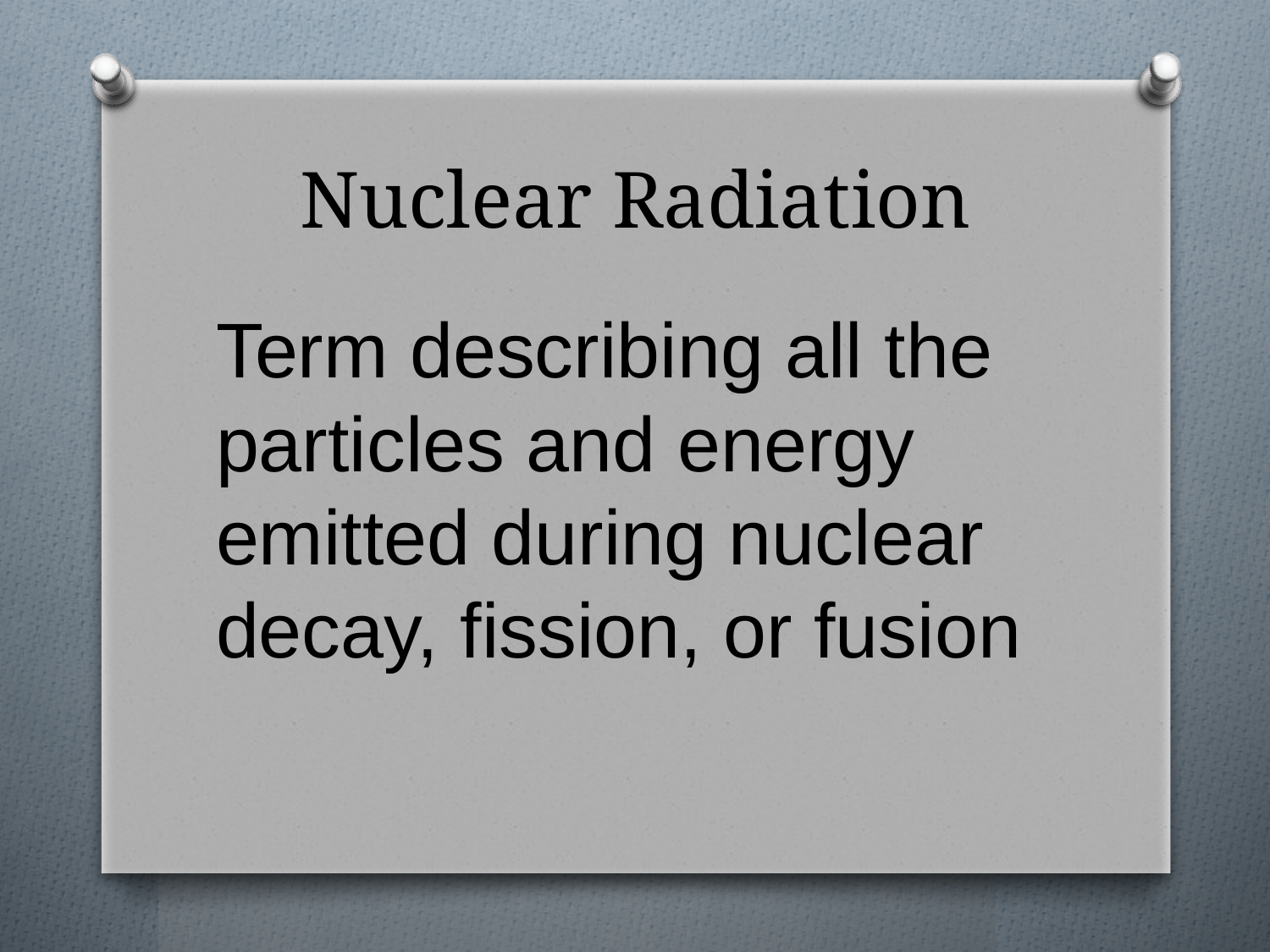

# Nuclear Radiation
Term describing all the particles and energy emitted during nuclear decay, fission, or fusion